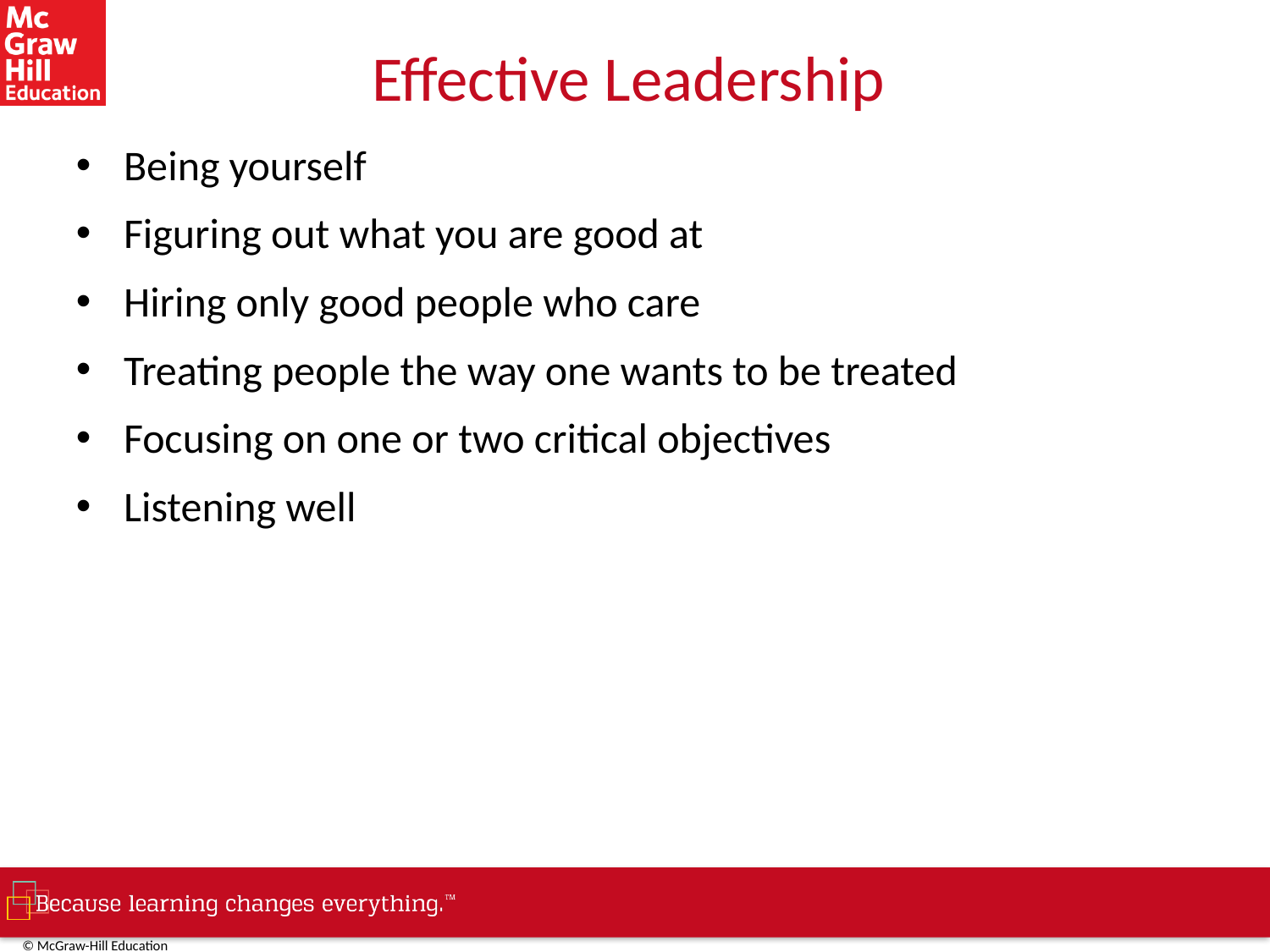

# Effective Leadership
Being yourself
Figuring out what you are good at
Hiring only good people who care
Treating people the way one wants to be treated
Focusing on one or two critical objectives
Listening well